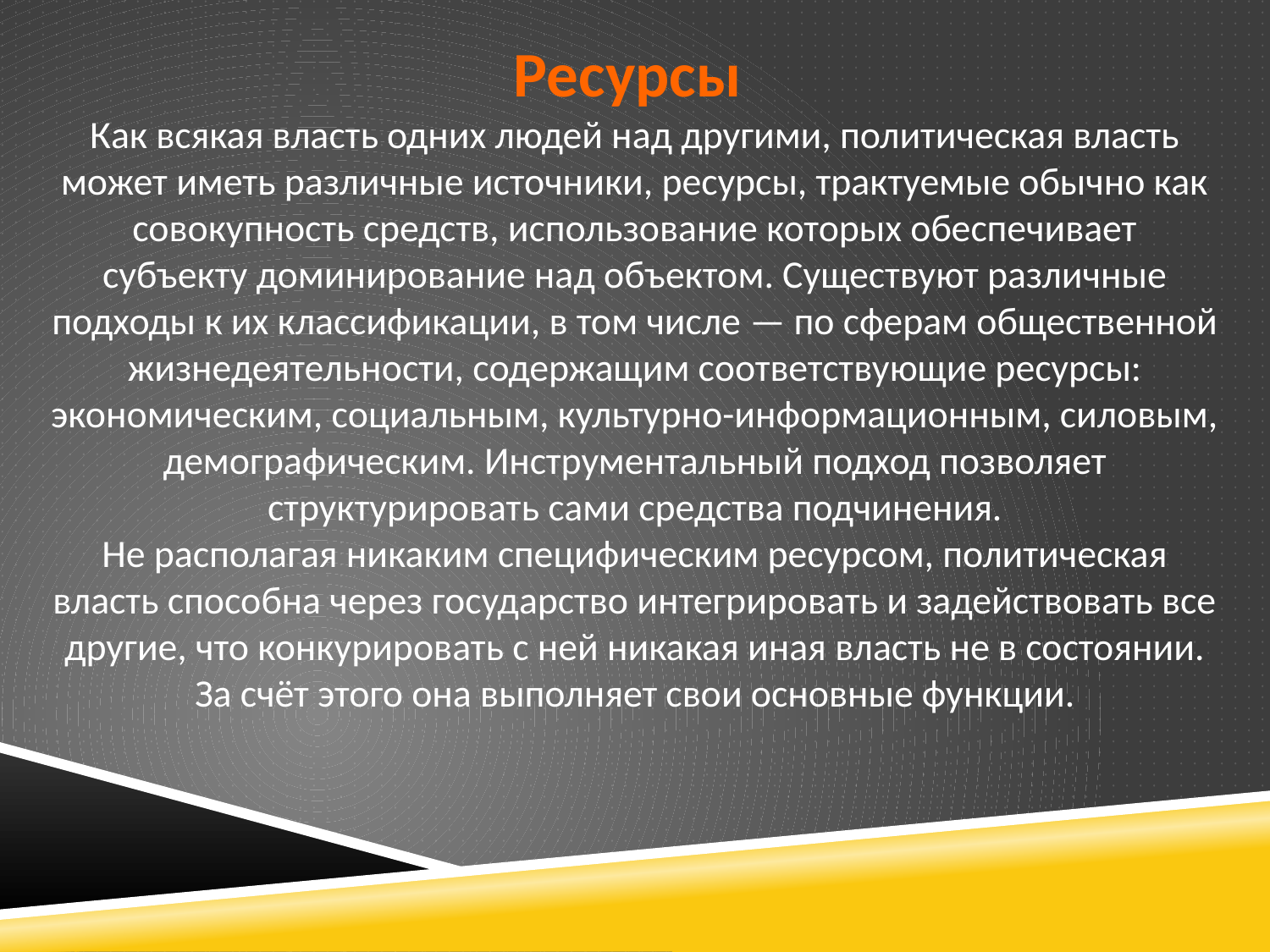

Ресурсы
Как всякая власть одних людей над другими, политическая власть может иметь различные источники, ресурсы, трактуемые обычно как совокупность средств, использование которых обеспечивает субъекту доминирование над объектом. Существуют различные подходы к их классификации, в том числе — по сферам общественной жизнедеятельности, содержащим соответствующие ресурсы: экономическим, социальным, культурно-информационным, силовым, демографическим. Инструментальный подход позволяет структурировать сами средства подчинения.
Не располагая никаким специфическим ресурсом, политическая власть способна через государство интегрировать и задействовать все другие, что конкурировать с ней никакая иная власть не в состоянии. За счёт этого она выполняет свои основные функции.